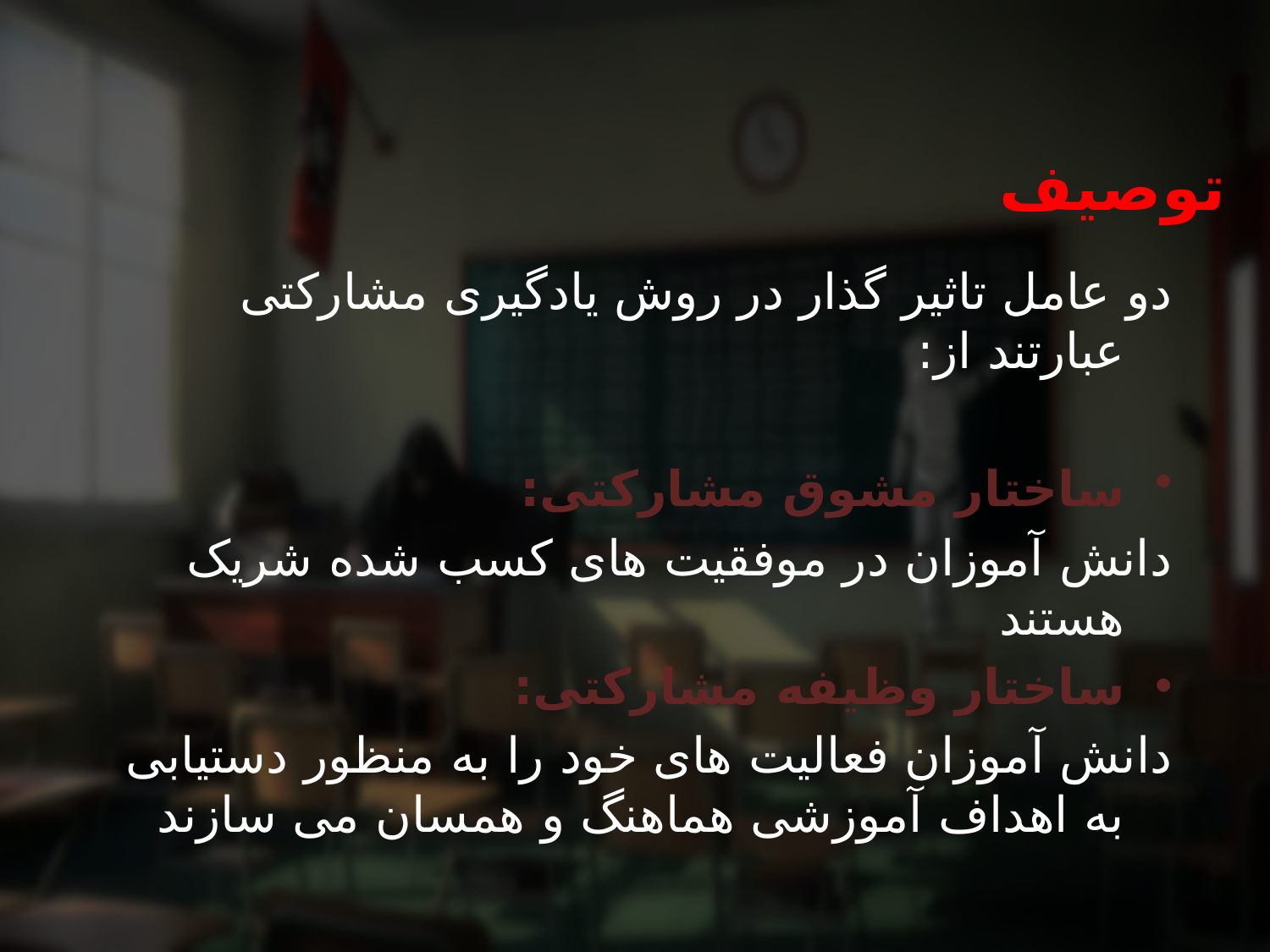

توصیف

دو عامل تاثیر گذار در روش یادگیری مشارکتی عبارتند از:

ساختار مشوق مشارکتی:
دانش آموزان در موفقیت های کسب شده شریک هستند
ساختار وظیفه مشارکتی:
دانش آموزان فعالیت های خود را به منظور دستیابی به اهداف آموزشی هماهنگ و همسان می سازند